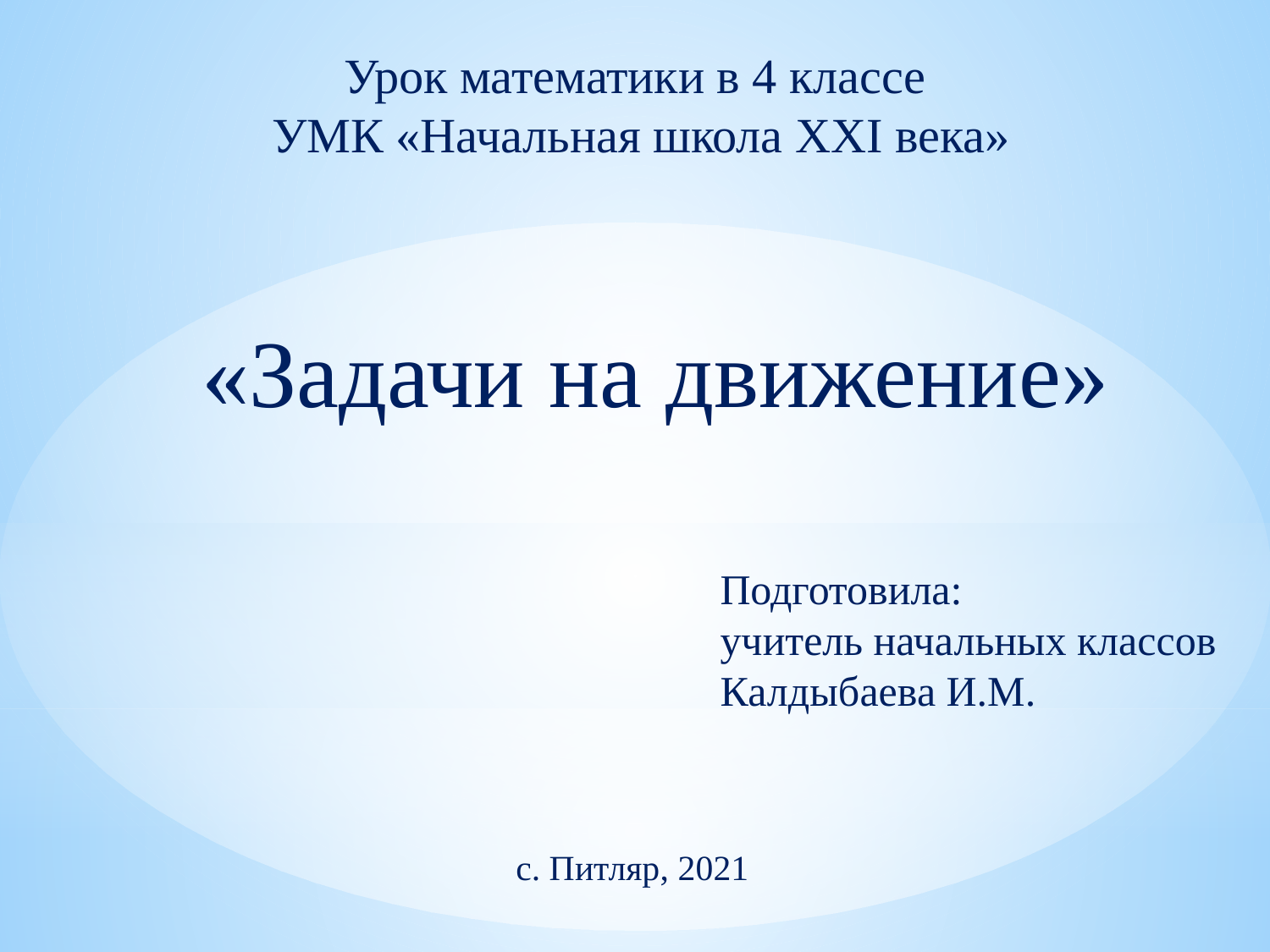

Урок математики в 4 классе
УМК «Начальная школа XXI века»

«Задачи на движение»
Подготовила:
учитель начальных классов
Калдыбаева И.М.
с. Питляр, 2021